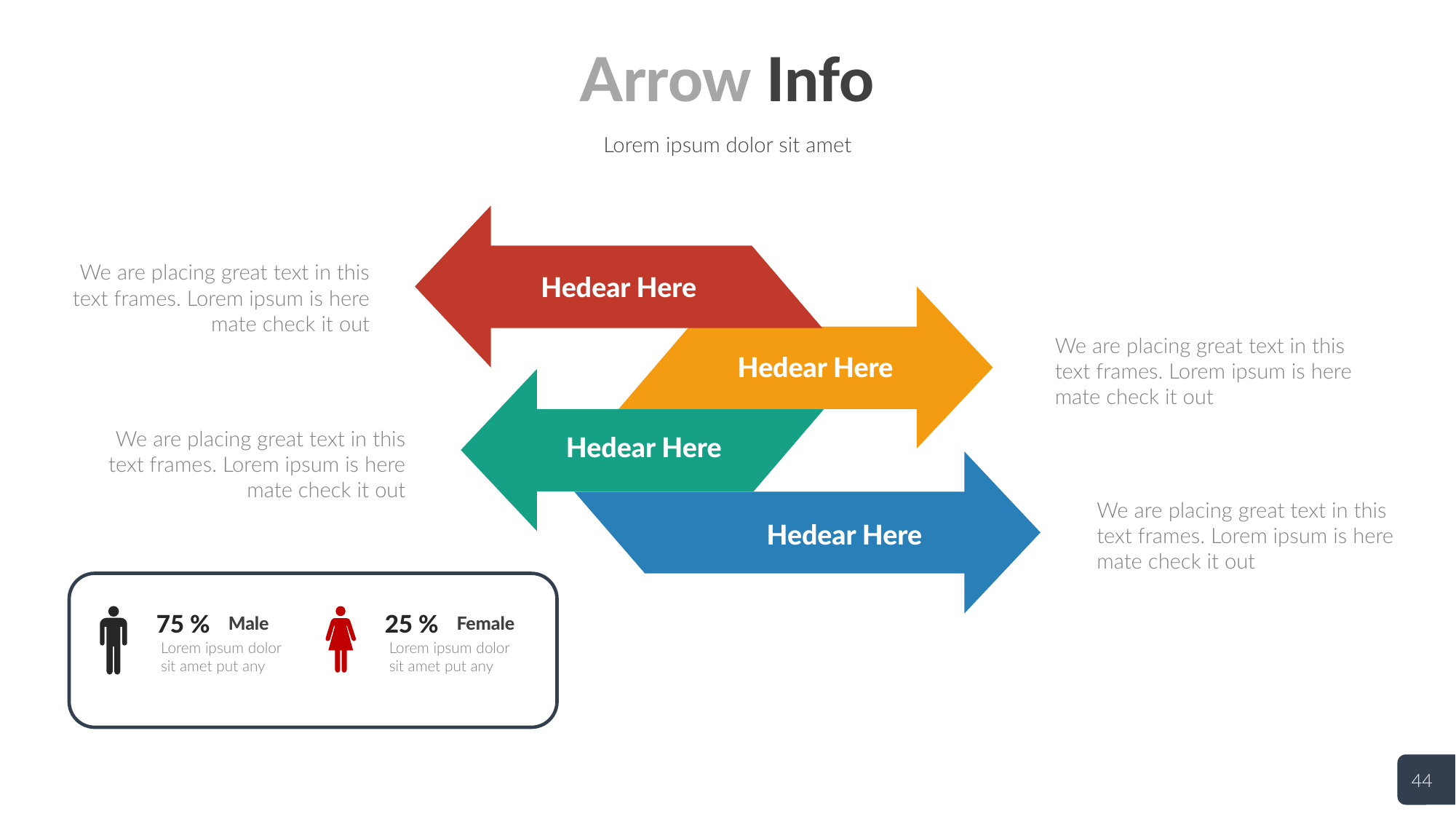

# Arrow Info
Lorem ipsum dolor sit amet

We are placing great text in this text frames. Lorem ipsum is here mate check it out
Hedear Here
We are placing great text in this text frames. Lorem ipsum is here mate check it out
Hedear Here
We are placing great text in this text frames. Lorem ipsum is here mate check it out
Hedear Here
We are placing great text in this text frames. Lorem ipsum is here mate check it out
Hedear Here

75 %
Male
Lorem ipsum dolor sit amet put any
25 %
Female
Lorem ipsum dolor sit amet put any

44